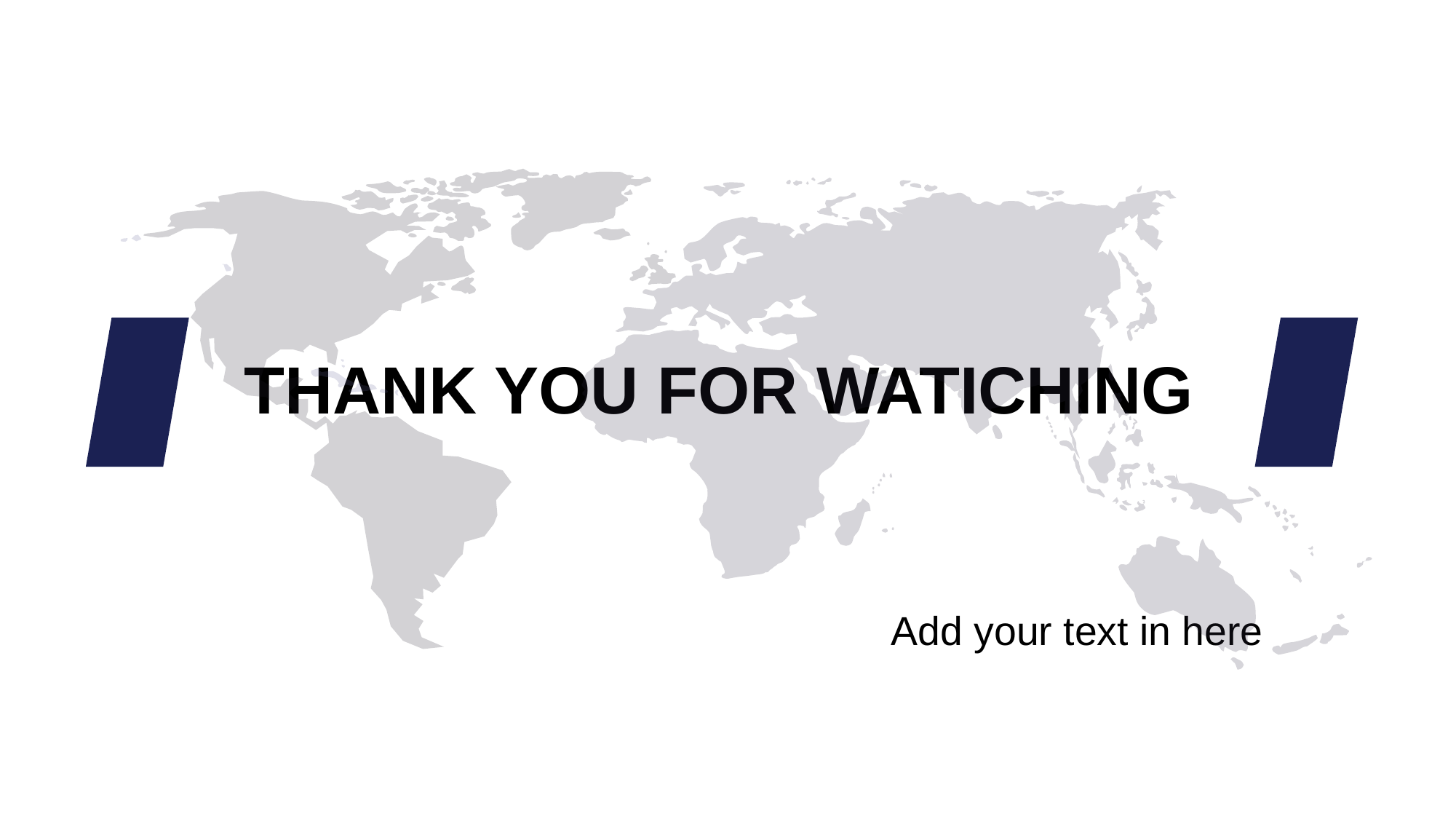

THANK YOU FOR WATICHING
Add your text in here